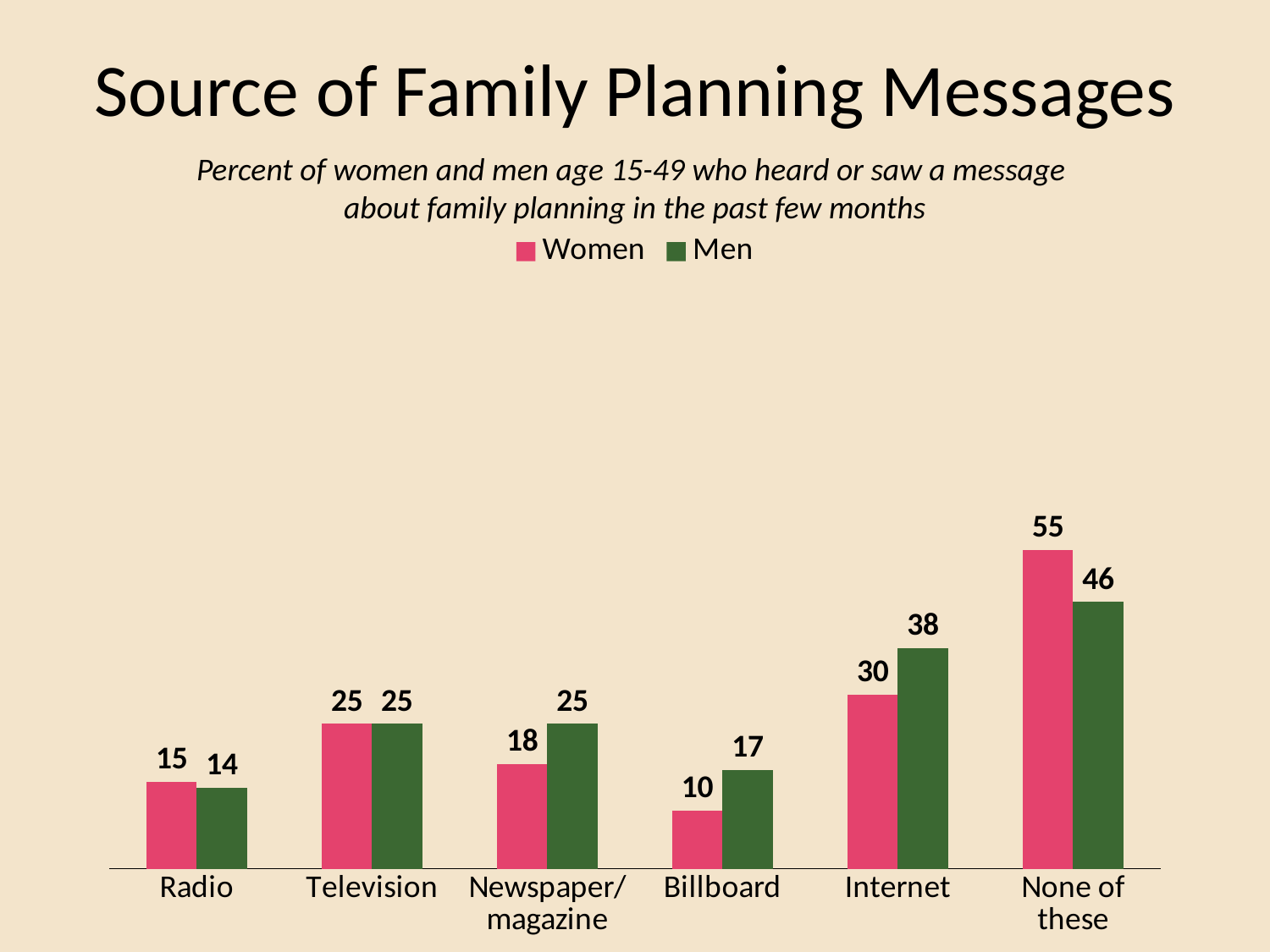

# Source of Family Planning Messages
Percent of women and men age 15-49 who heard or saw a message
about family planning in the past few months

### Chart

| Category | Women | Men |
|---|---|---|
| Radio | 15.0 | 14.0 |
| Television | 25.0 | 25.0 |
| Newspaper/ magazine | 18.0 | 25.0 |
| Billboard | 10.0 | 17.0 |
| Internet | 30.0 | 38.0 |
| None of these | 55.0 | 46.0 |